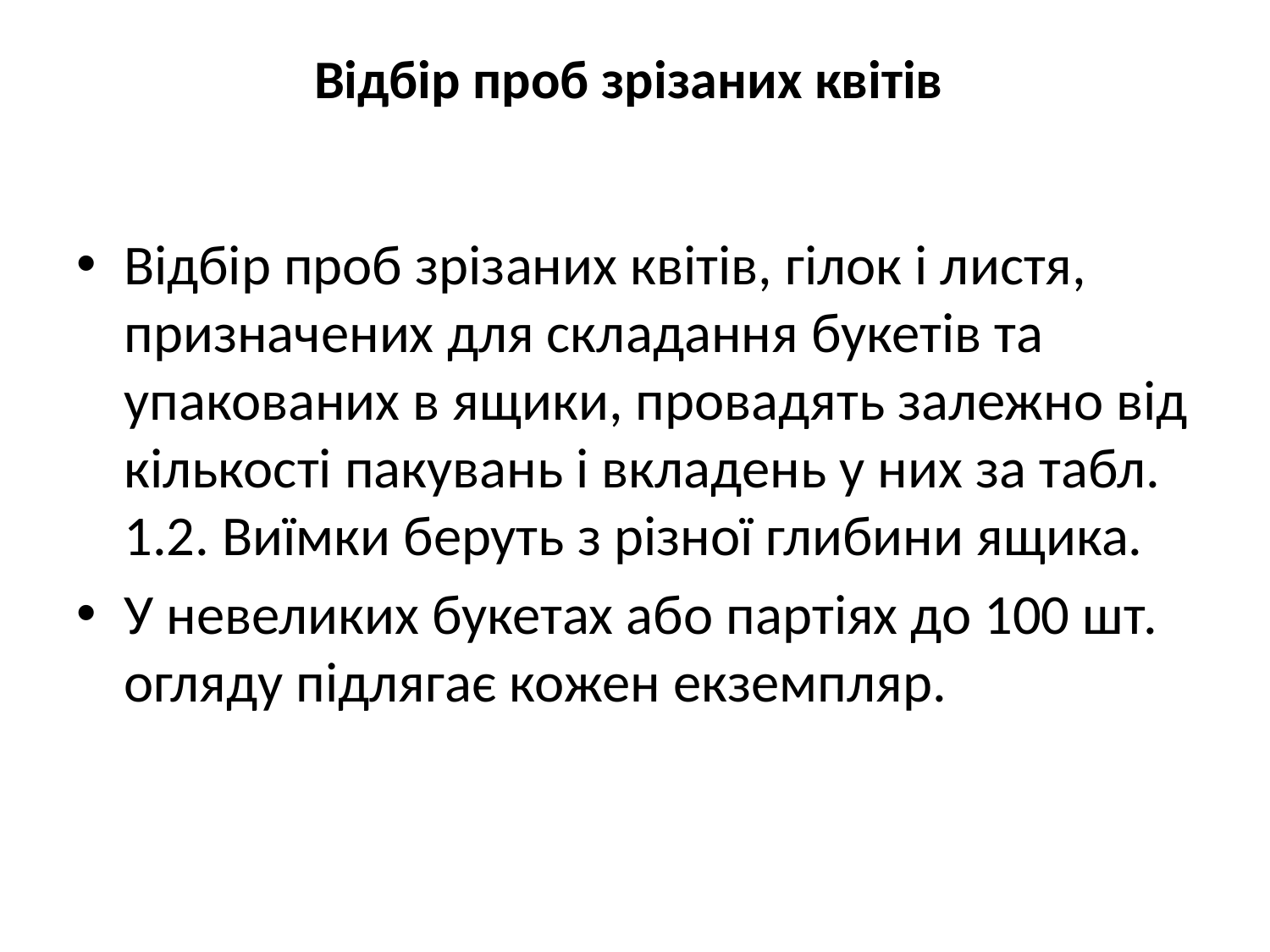

# Відбір проб зрізаних квітів
Відбір проб зрізаних квітів, гілок і листя, призначених для складання букетів та упакованих в ящики, провадять залежно від кількості пакувань і вкладень у них за табл. 1.2. Виїмки беруть з різної глибини ящика.
У невеликих букетах або партіях до 100 шт. огляду підлягає кожен екземпляр.